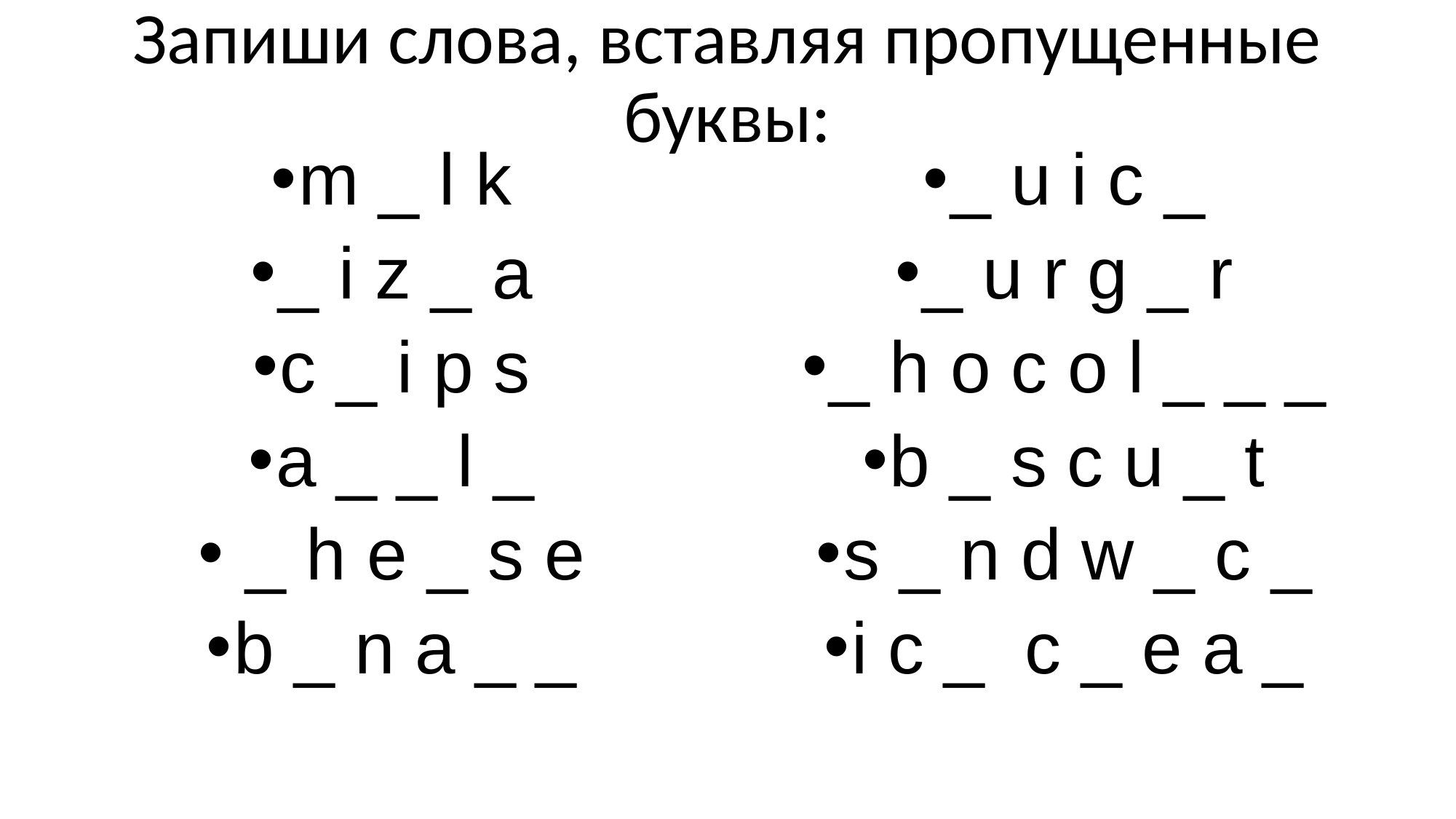

# Запиши слова, вставляя пропущенные буквы:
m _ l k
_ i z _ a
c _ i p s
a _ _ l _
 _ h e _ s e
b _ n a _ _

_ u i c _
_ u r g _ r
_ h o c o l _ _ _
b _ s c u _ t
s _ n d w _ c _
i c _  c _ e a _